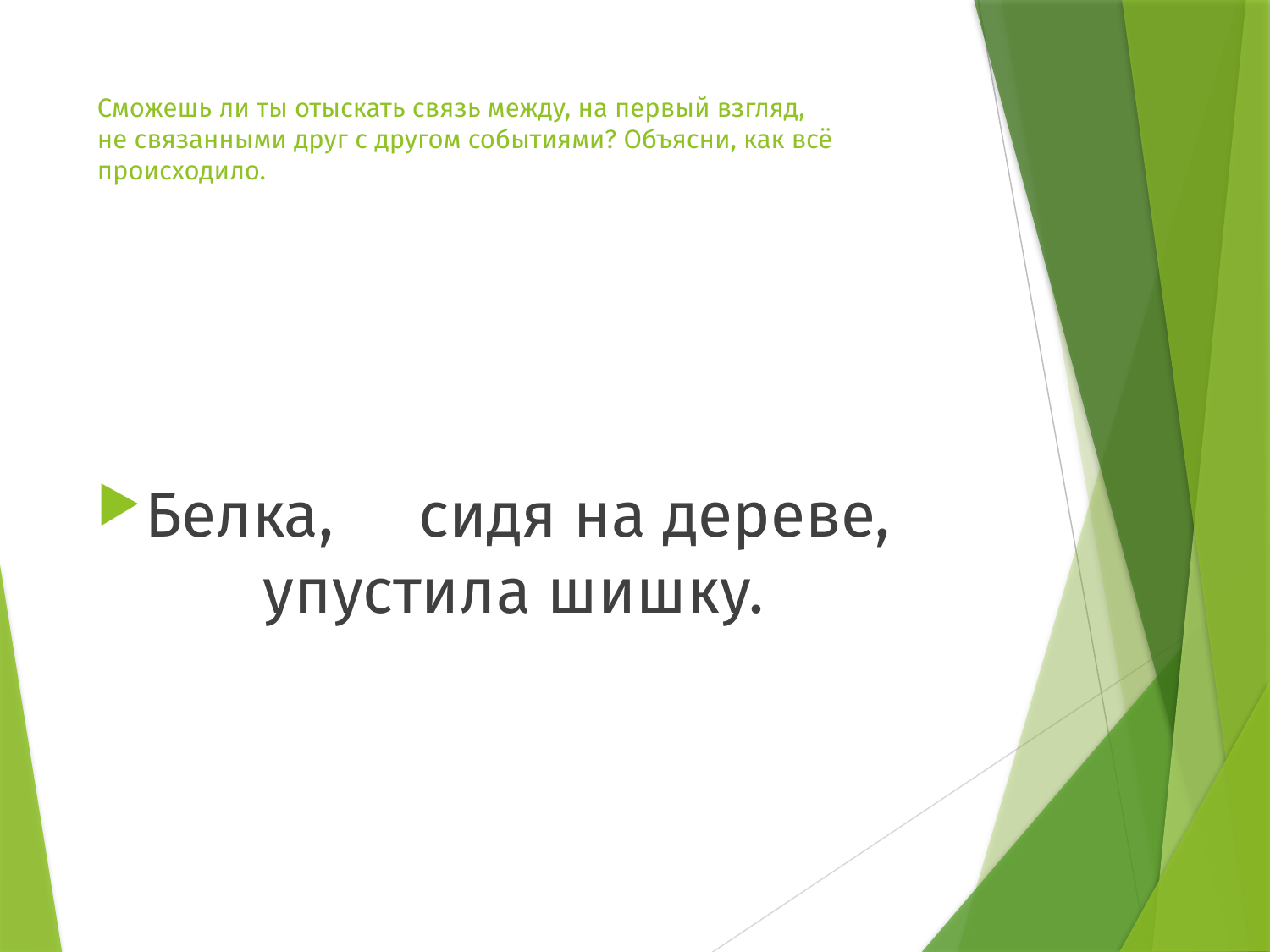

# Сможешь ли ты отыскать связь между, на первый взгляд, не связанными друг с другом событиями? Объясни, как всё происходило.

Белка,     сидя на дереве,           упустила шишку.